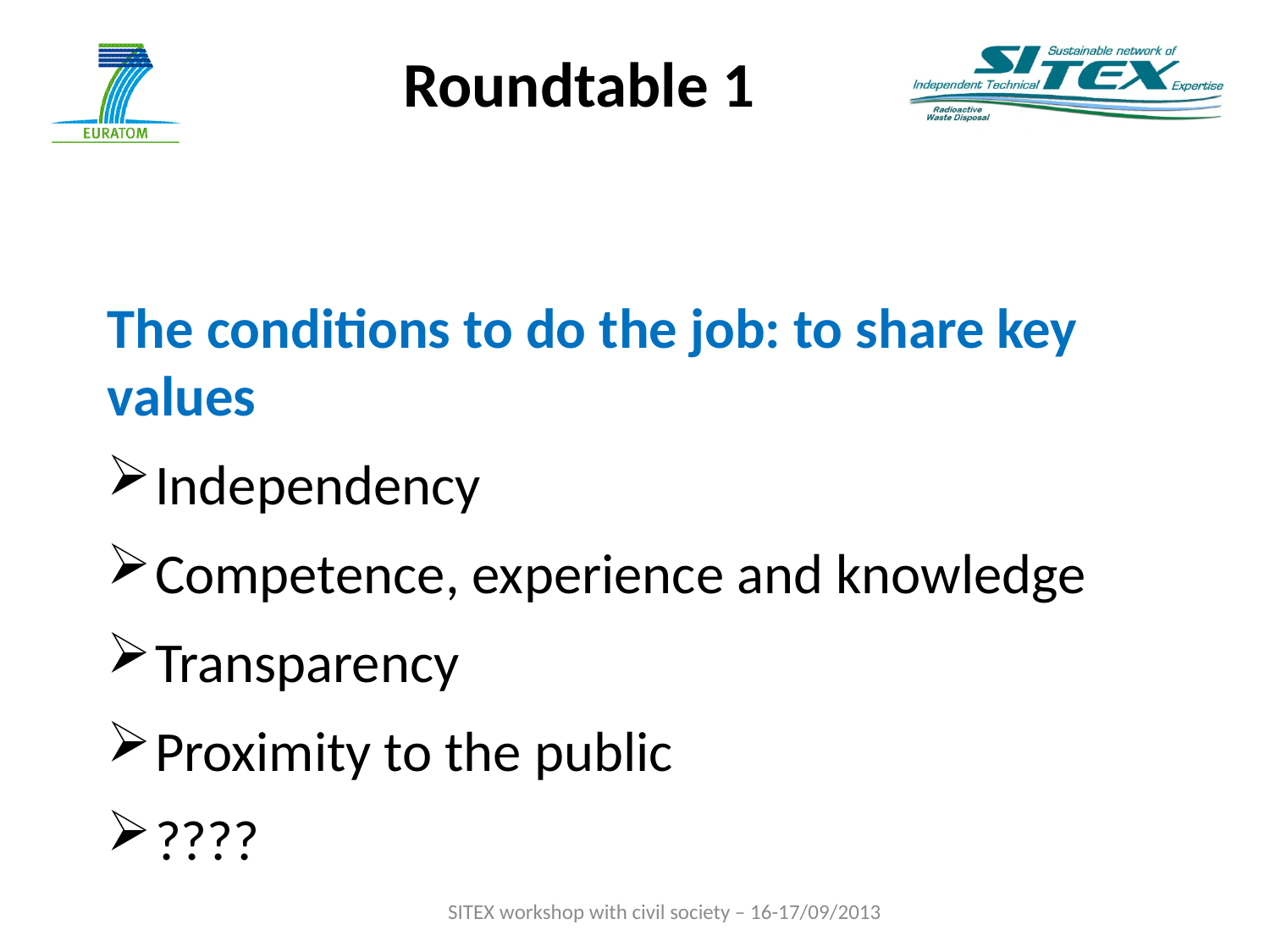

Roundtable 1
The conditions to do the job: to share key values
Independency
Competence, experience and knowledge
Transparency
Proximity to the public
????
SITEX workshop with civil society – 16-17/09/2013